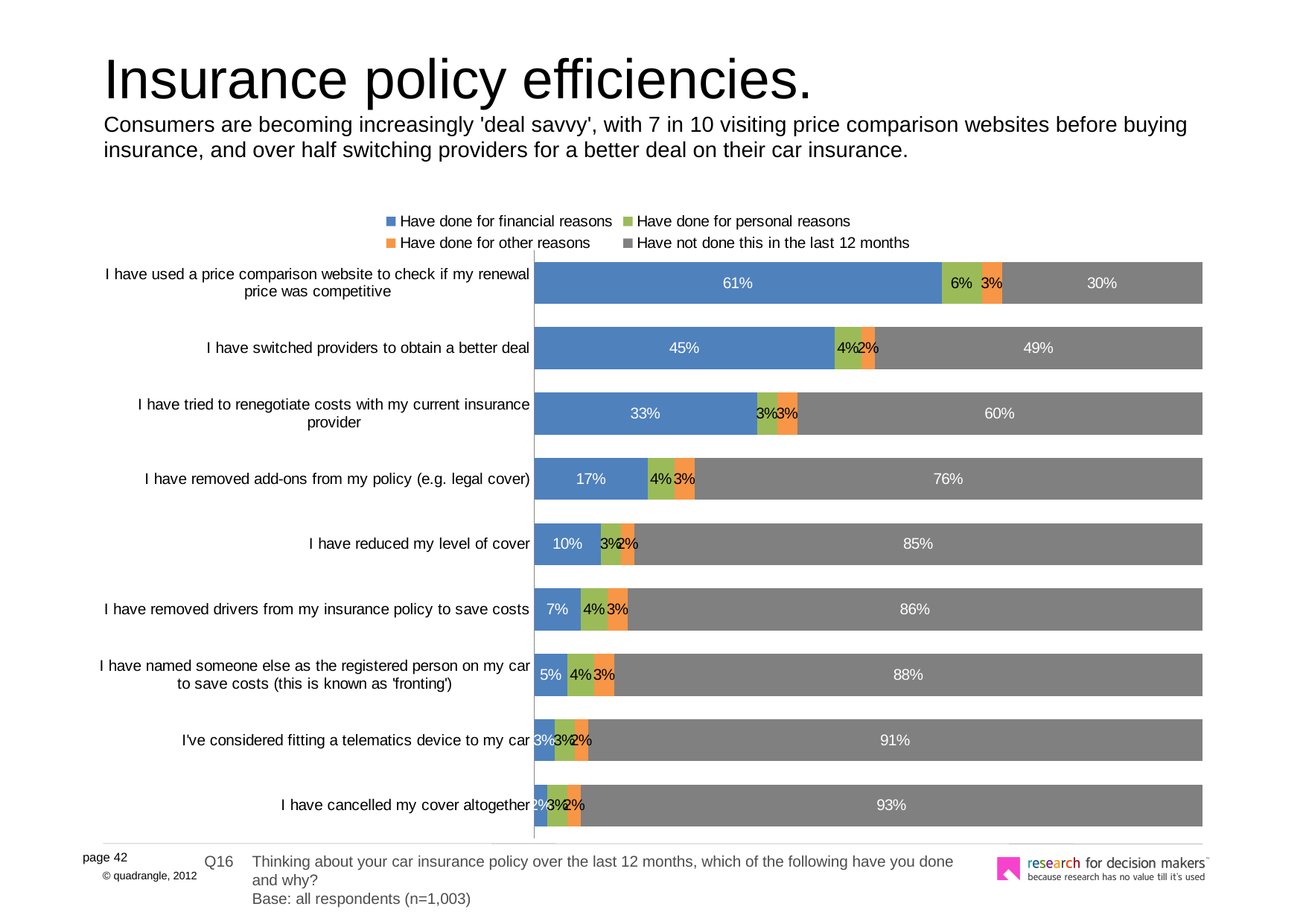

# Insurance policy efficiencies. Consumers are becoming increasingly 'deal savvy', with 7 in 10 visiting price comparison websites before buying insurance, and over half switching providers for a better deal on their car insurance.

### Chart

| Category | Have done for financial reasons | Have done for personal reasons | Have done for other reasons | Have not done this in the last 12 months |
|---|---|---|---|---|
| I have used a price comparison website to check if my renewal price was competitive | 0.6100000000000007 | 0.06000000000000003 | 0.030000000000000002 | 0.3000000000000003 |
| I have switched providers to obtain a better deal | 0.45 | 0.04000000000000002 | 0.02000000000000001 | 0.4900000000000003 |
| I have tried to renegotiate costs with my current insurance provider | 0.3300000000000022 | 0.030000000000000002 | 0.030000000000000002 | 0.6000000000000006 |
| I have removed add-ons from my policy (e.g. legal cover) | 0.17 | 0.04000000000000002 | 0.030000000000000002 | 0.7600000000000039 |
| I have reduced my level of cover | 0.1 | 0.030000000000000002 | 0.02000000000000001 | 0.8500000000000006 |
| I have removed drivers from my insurance policy to save costs | 0.07000000000000002 | 0.04000000000000002 | 0.030000000000000002 | 0.8600000000000007 |
| I have named someone else as the registered person on my car to save costs (this is known as 'fronting') | 0.05 | 0.04000000000000002 | 0.030000000000000002 | 0.88 |
| I've considered fitting a telematics device to my car | 0.030000000000000002 | 0.030000000000000002 | 0.02000000000000001 | 0.91 |
| I have cancelled my cover altogether | 0.02000000000000001 | 0.030000000000000002 | 0.02000000000000001 | 0.93 |
Q16	Thinking about your car insurance policy over the last 12 months, which of the following have you done and why?
	Base: all respondents (n=1,003)